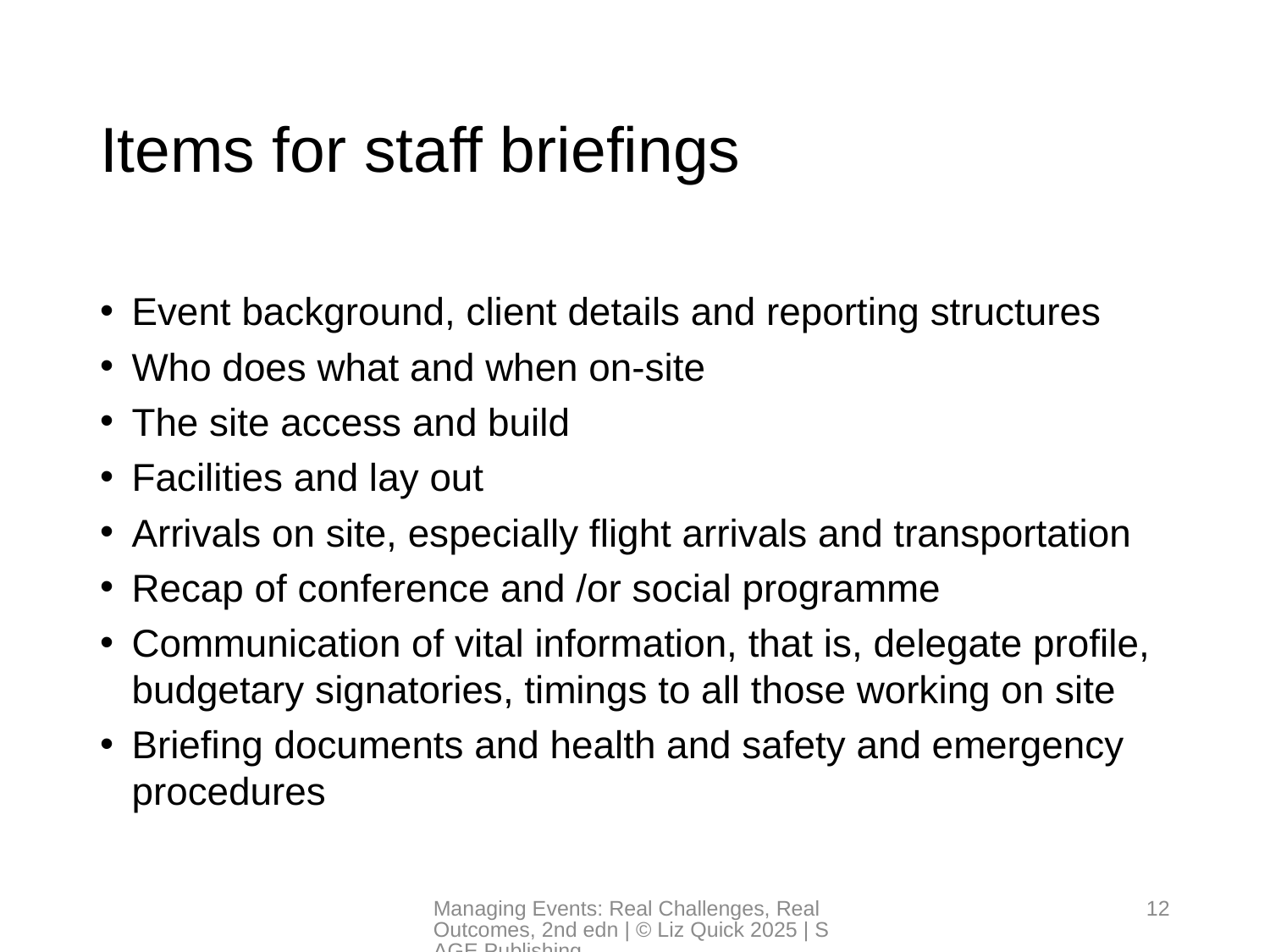

# Items for staff briefings
Event background, client details and reporting structures
Who does what and when on-site
The site access and build
Facilities and lay out
Arrivals on site, especially flight arrivals and transportation
Recap of conference and /or social programme
Communication of vital information, that is, delegate profile, budgetary signatories, timings to all those working on site
Briefing documents and health and safety and emergency procedures
Managing Events: Real Challenges, Real Outcomes, 2nd edn | © Liz Quick 2025 | SAGE Publishing
12